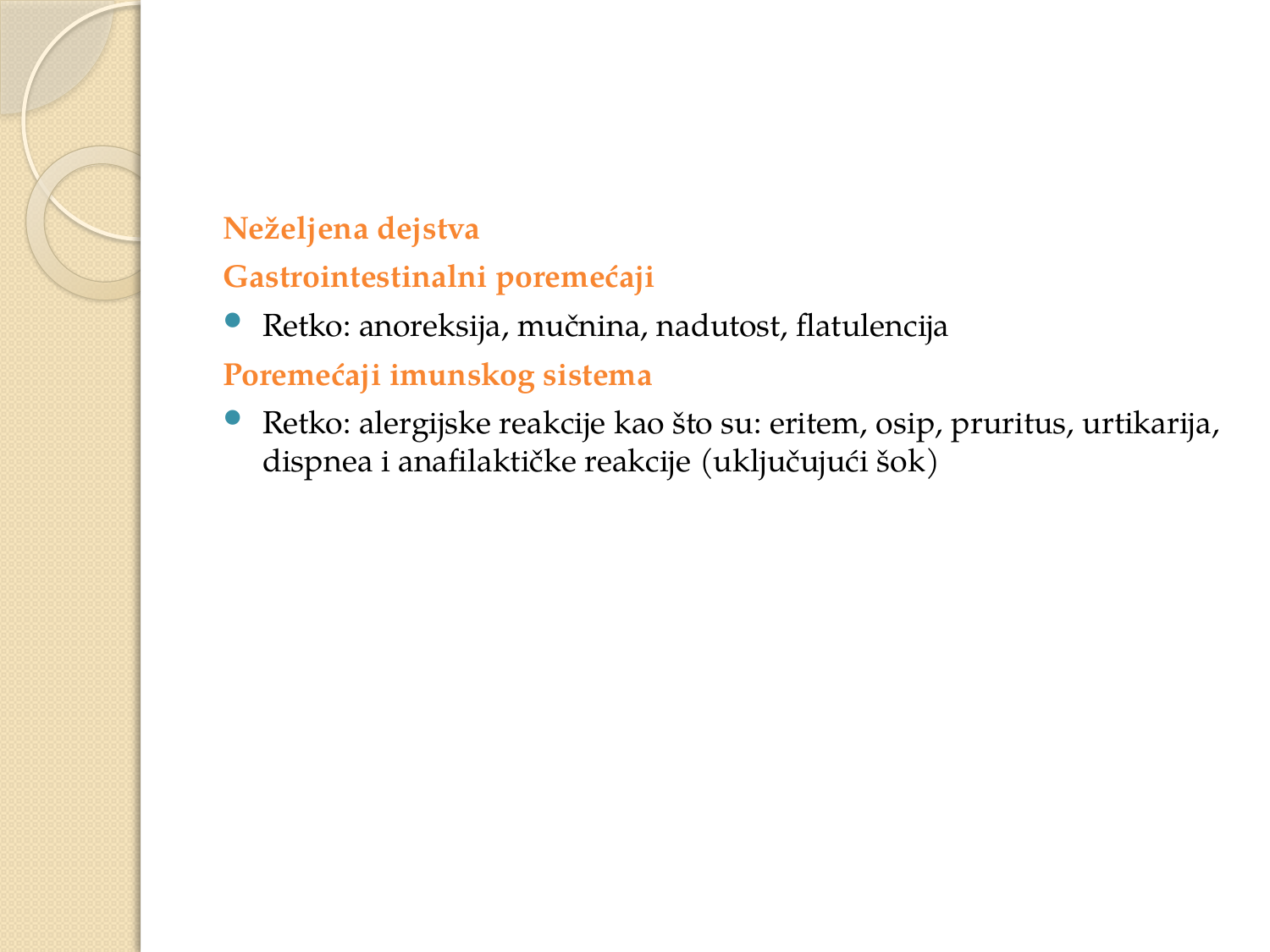

#
Neželjena dejstva
Gastrointestinalni poremećaji
Retko: anoreksija, mučnina, nadutost, flatulencija
Poremećaji imunskog sistema
Retko: alergijske reakcije kao što su: eritem, osip, pruritus, urtikarija, dispnea i anafilaktičke reakcije (uključujući šok)